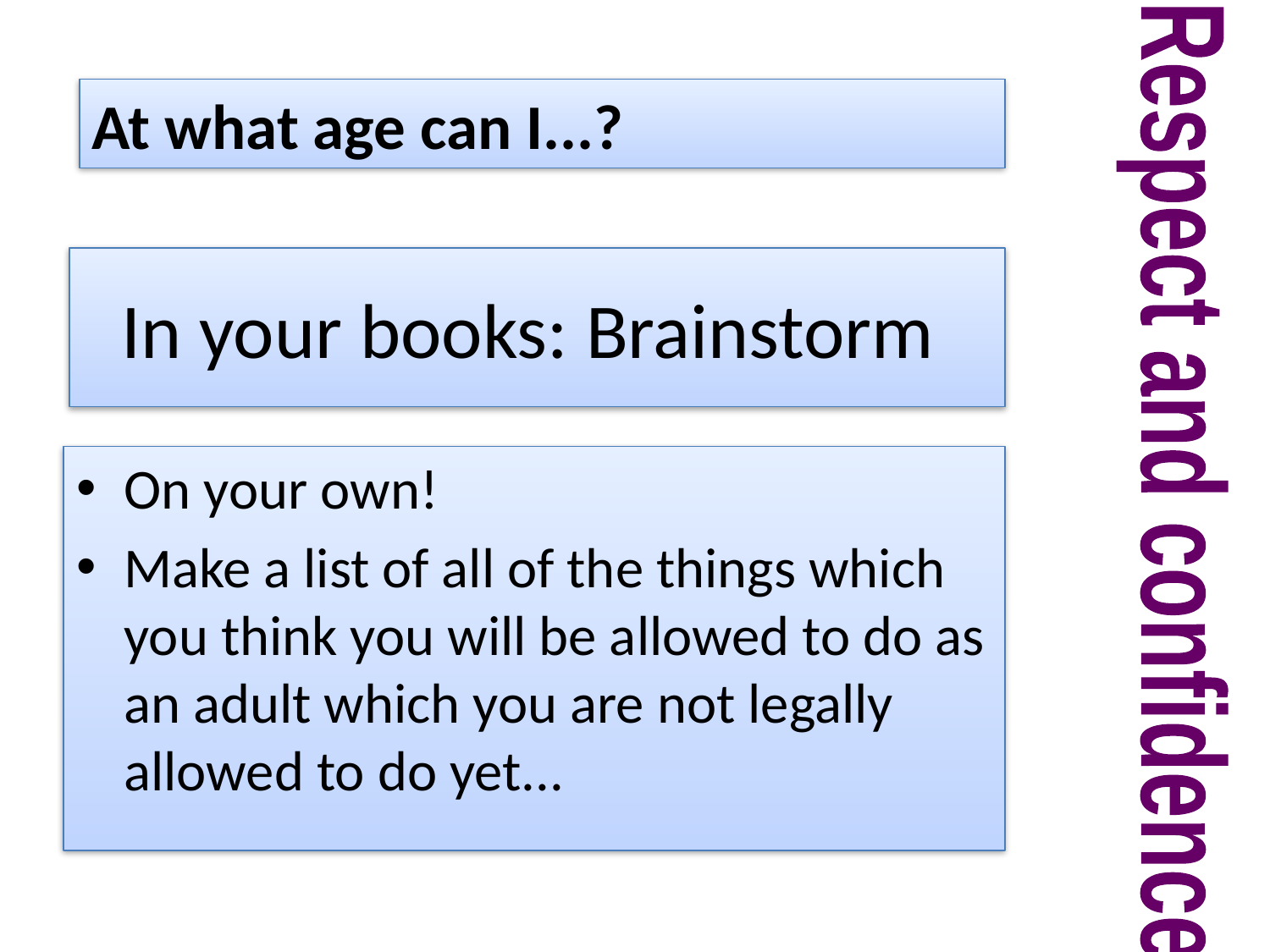

At what age can I...?
# In your books: Brainstorm
Respect and confidence
On your own!
Make a list of all of the things which you think you will be allowed to do as an adult which you are not legally allowed to do yet...